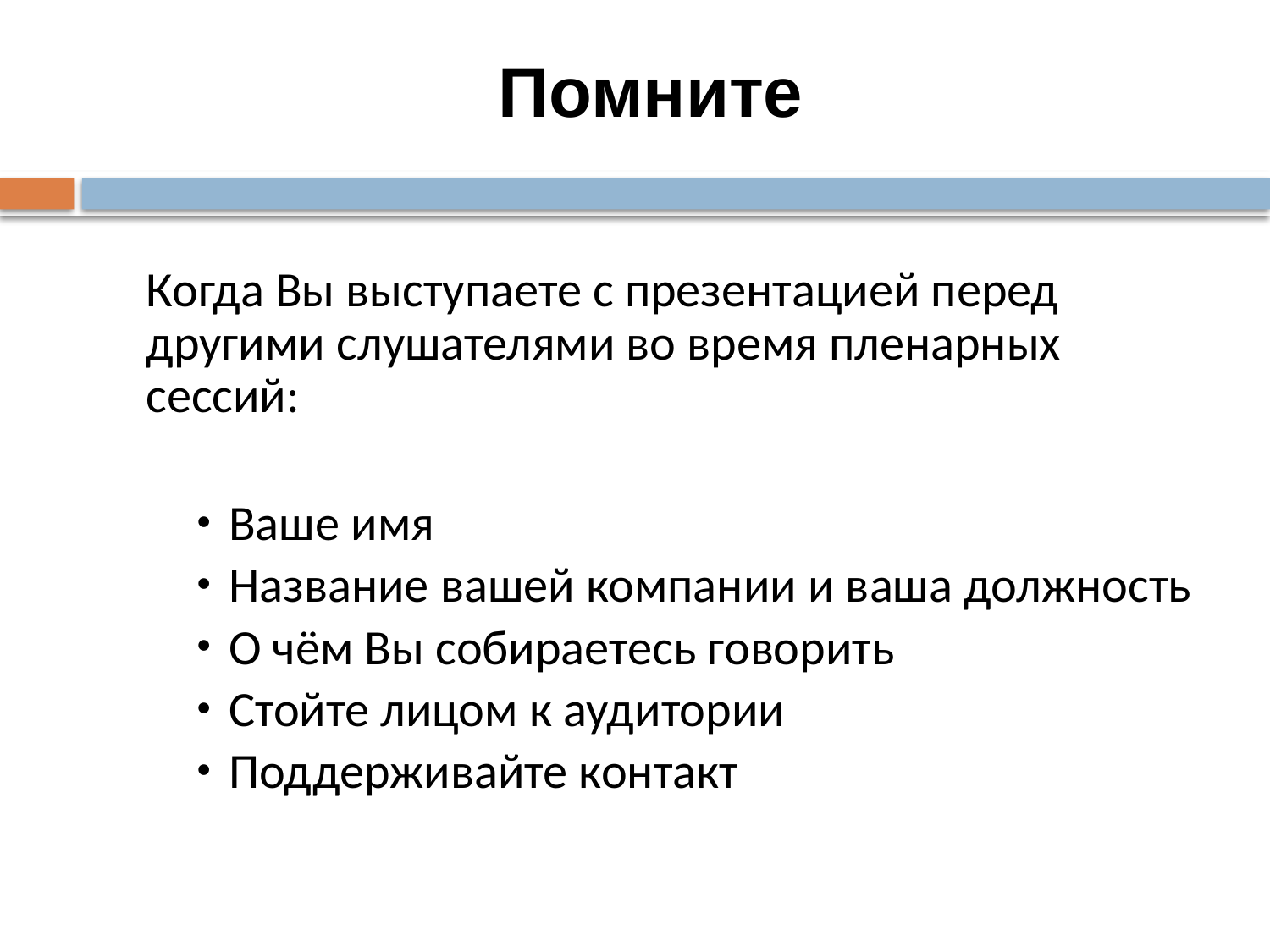

# Помните
	Когда Вы выступаете с презентацией перед другими слушателями во время пленарных сессий:

Ваше имя
Название вашей компании и ваша должность
О чём Вы собираетесь говорить
Стойте лицом к аудитории
Поддерживайте контакт